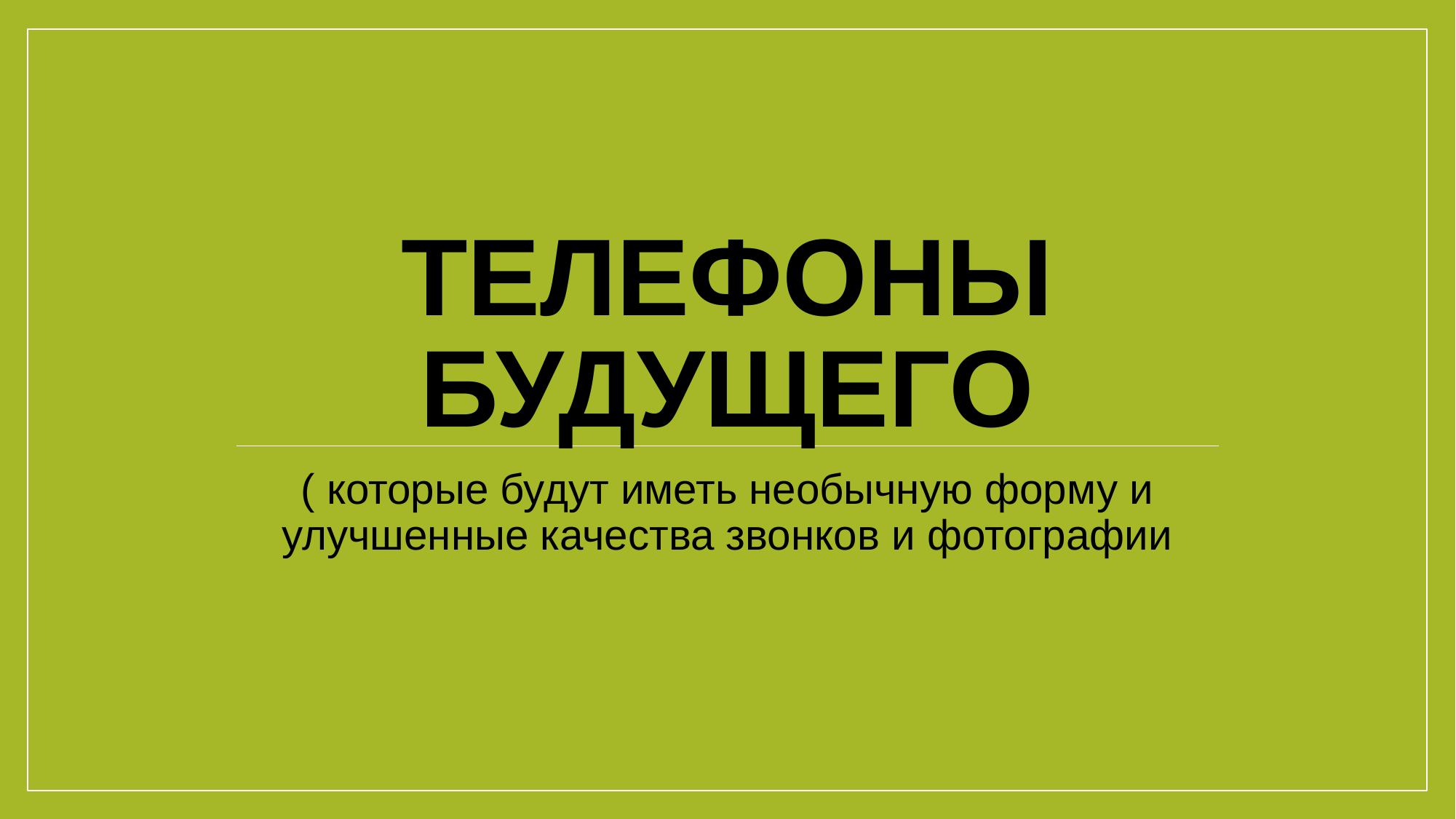

# Телефоны будущего
( которые будут иметь необычную форму и улучшенные качества звонков и фотографии